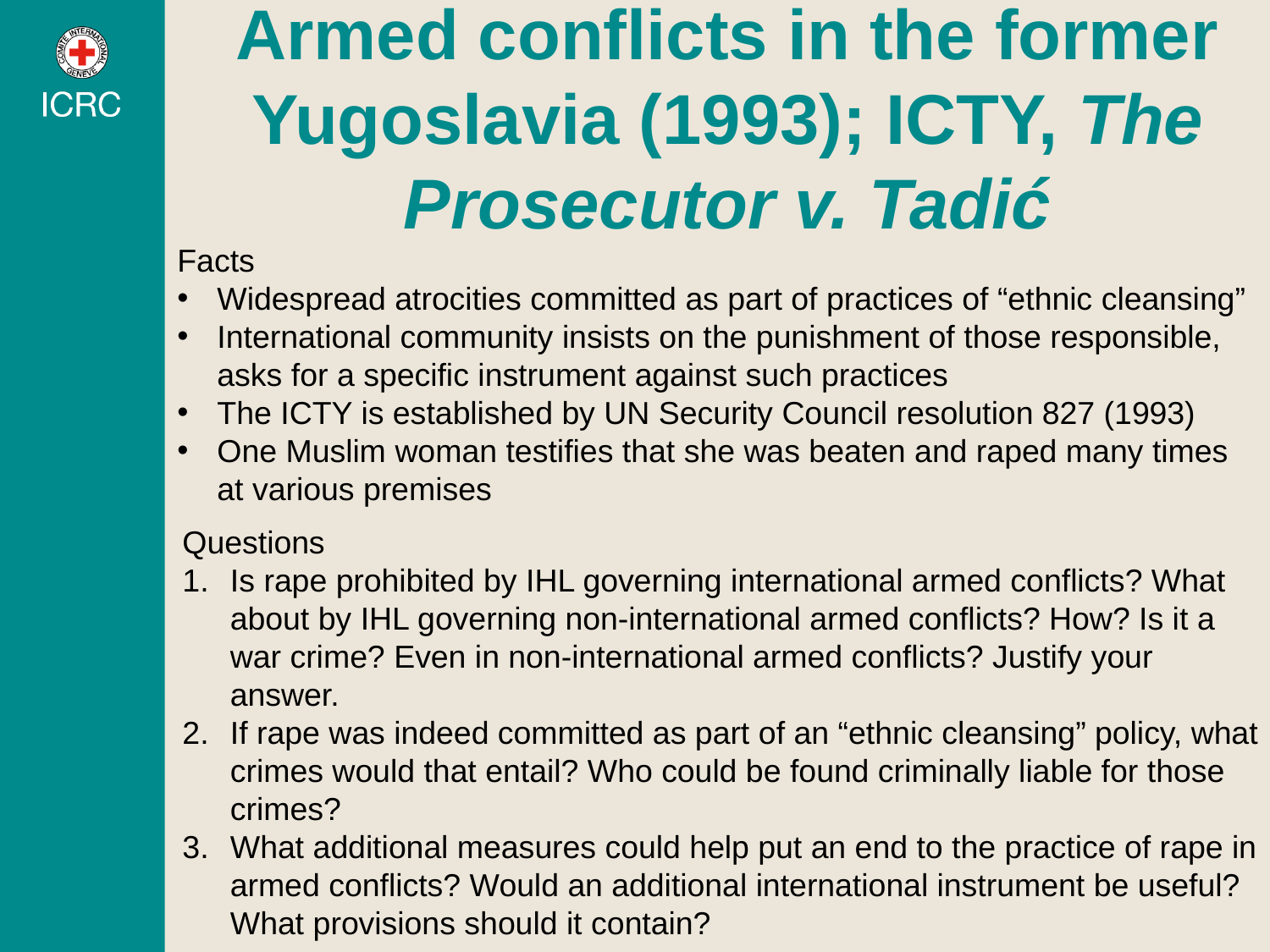

# Armed conflicts in the former Yugoslavia (1993); ICTY, The Prosecutor v. Tadić
Facts
Widespread atrocities committed as part of practices of “ethnic cleansing”
International community insists on the punishment of those responsible, asks for a specific instrument against such practices
The ICTY is established by UN Security Council resolution 827 (1993)
One Muslim woman testifies that she was beaten and raped many times at various premises
Questions
Is rape prohibited by IHL governing international armed conflicts? What about by IHL governing non-international armed conflicts? How? Is it a war crime? Even in non-international armed conflicts? Justify your answer.
If rape was indeed committed as part of an “ethnic cleansing” policy, what crimes would that entail? Who could be found criminally liable for those crimes?
What additional measures could help put an end to the practice of rape in armed conflicts? Would an additional international instrument be useful? What provisions should it contain?